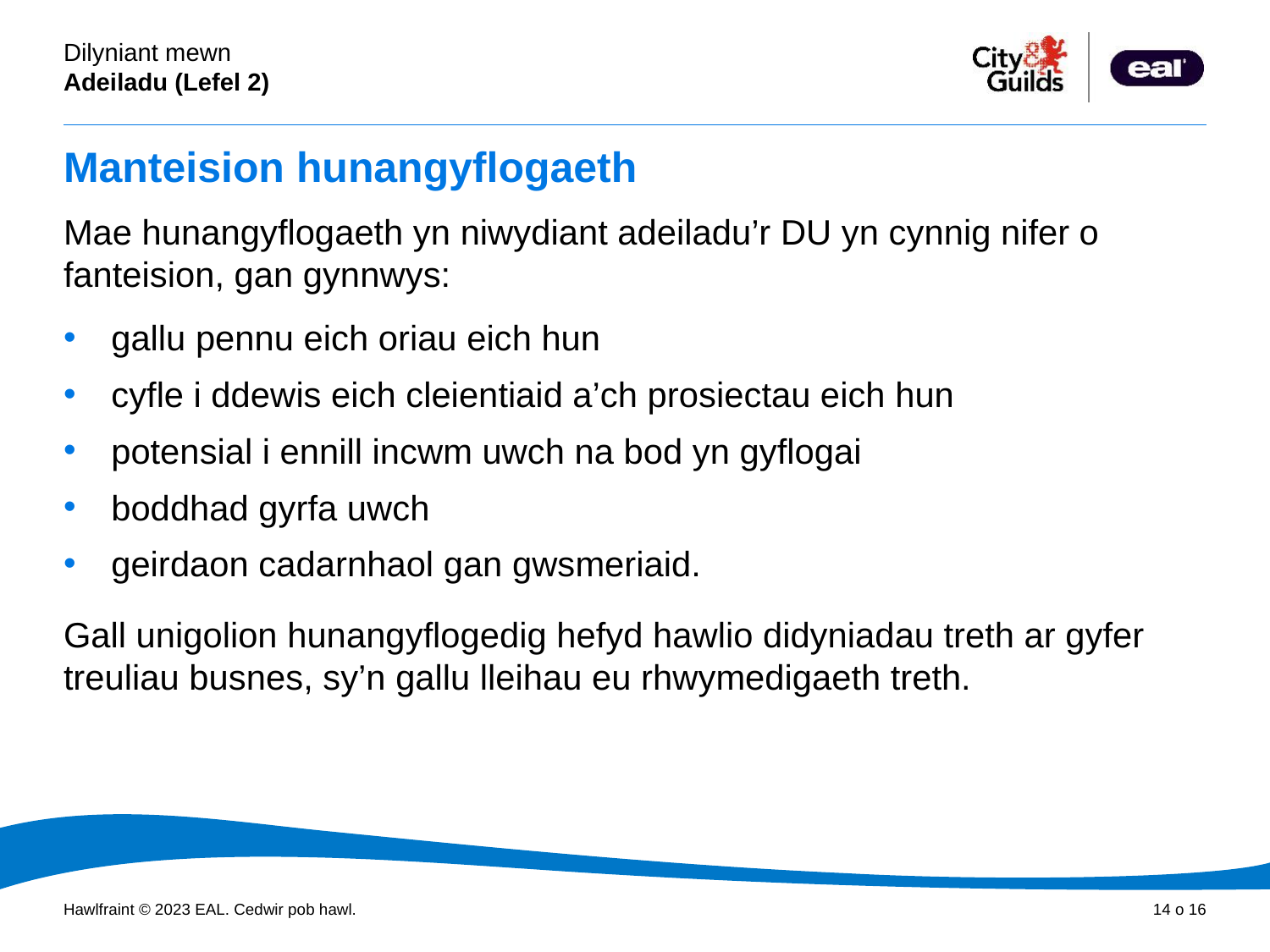

# Manteision hunangyflogaeth
Mae hunangyflogaeth yn niwydiant adeiladu’r DU yn cynnig nifer o fanteision, gan gynnwys:
gallu pennu eich oriau eich hun
cyfle i ddewis eich cleientiaid a’ch prosiectau eich hun
potensial i ennill incwm uwch na bod yn gyflogai
boddhad gyrfa uwch
geirdaon cadarnhaol gan gwsmeriaid.
Gall unigolion hunangyflogedig hefyd hawlio didyniadau treth ar gyfer treuliau busnes, sy’n gallu lleihau eu rhwymedigaeth treth.